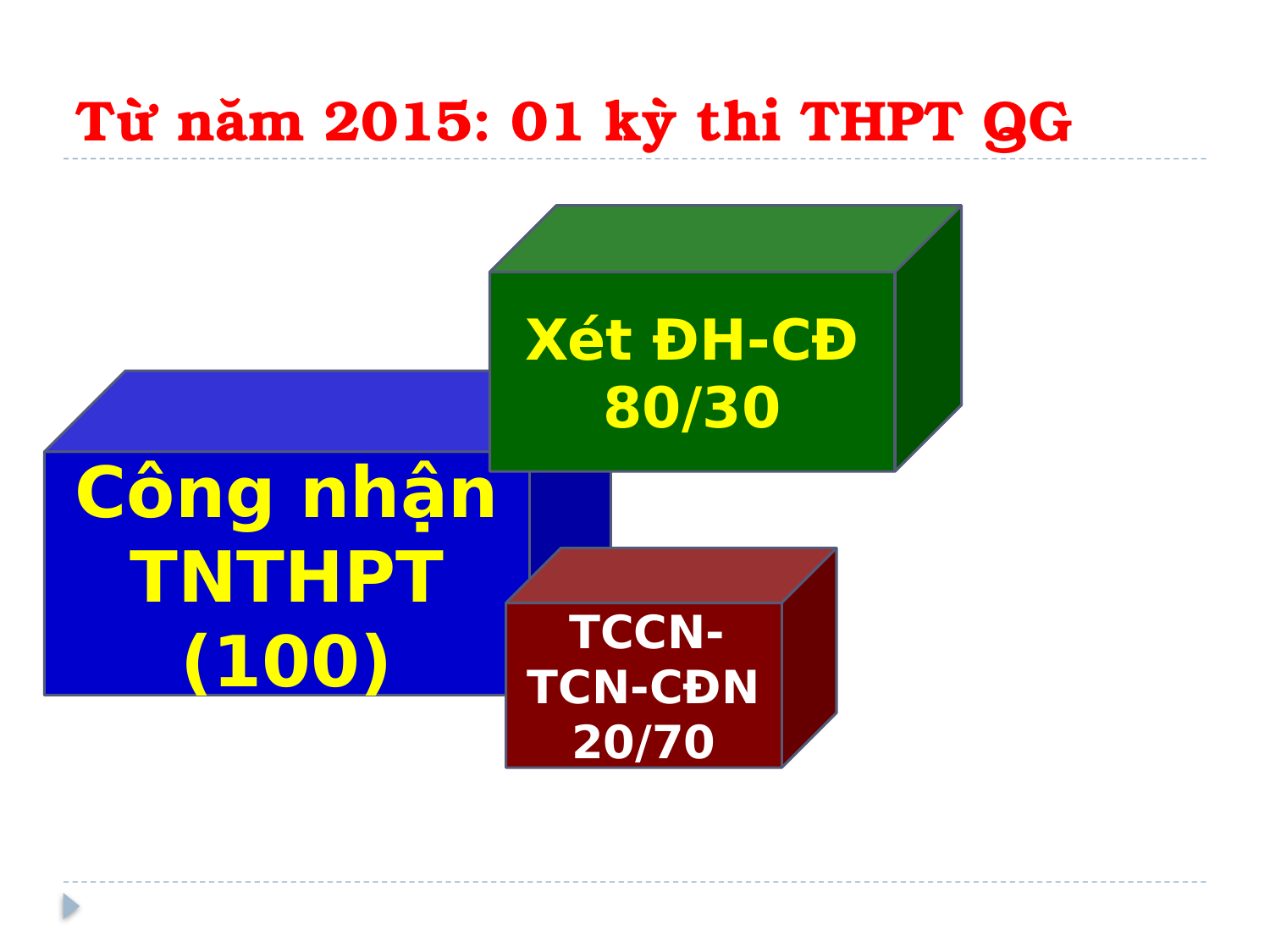

# Từ năm 2015: 01 kỳ thi THPT QG
Xét ĐH-CĐ
80/30
Công nhận TNTHPT
(100)
TCCN-TCN-CĐN
20/70